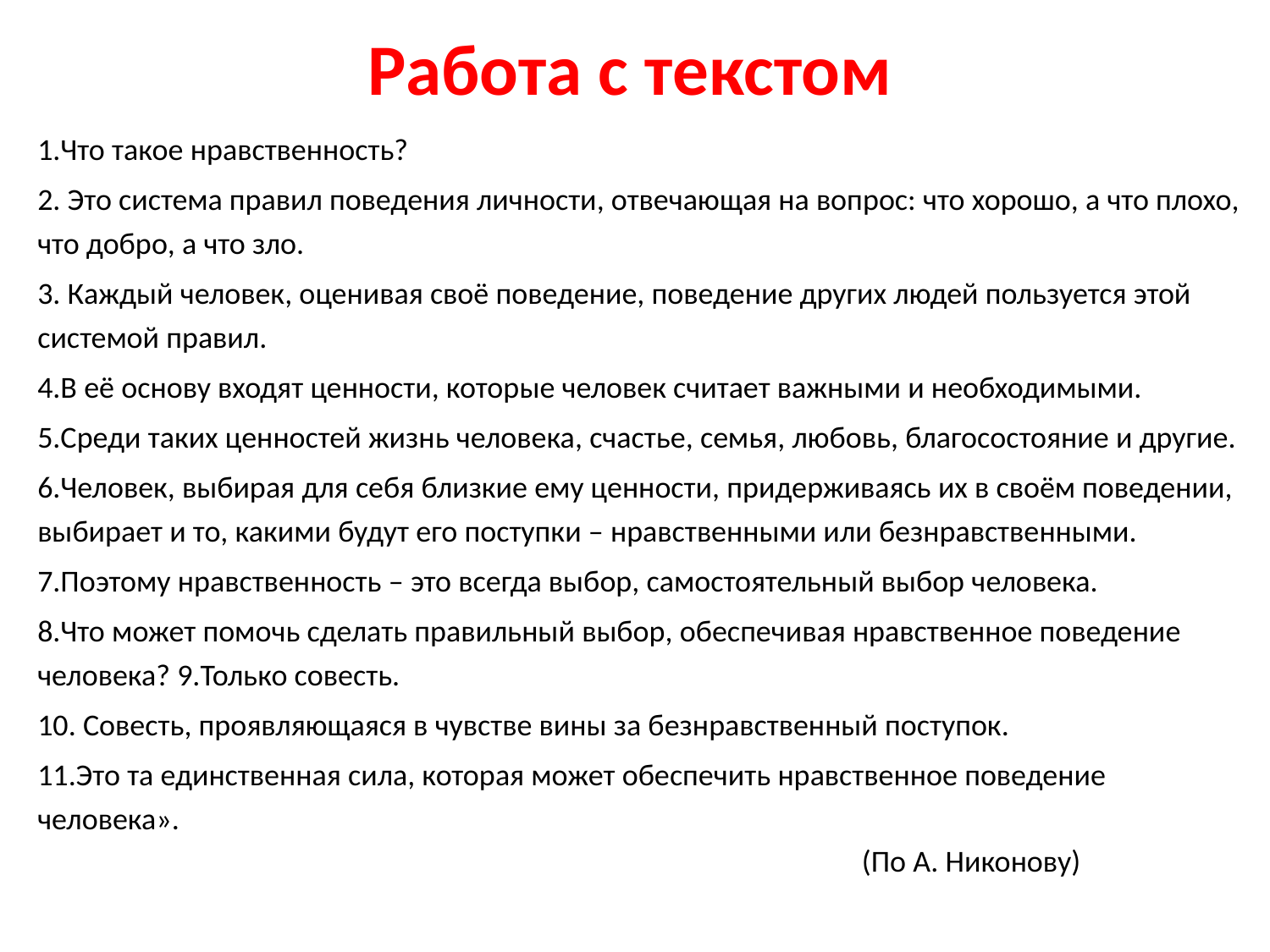

# Работа с текстом
1.Что такое нравственность?
2. Это система правил поведения личности, отвечающая на вопрос: что хорошо, а что плохо, что добро, а что зло.
3. Каждый человек, оценивая своё поведение, поведение других людей пользуется этой системой правил.
4.В её основу входят ценности, которые человек считает важными и необходимыми.
5.Среди таких ценностей жизнь человека, счастье, семья, любовь, благосостояние и другие.
6.Человек, выбирая для себя близкие ему ценности, придерживаясь их в своём поведении, выбирает и то, какими будут его поступки – нравственными или безнравственными.
7.Поэтому нравственность – это всегда выбор, самостоятельный выбор человека.
8.Что может помочь сделать правильный выбор, обеспечивая нравственное поведение человека? 9.Только совесть.
10. Совесть, проявляющаяся в чувстве вины за безнравственный поступок.
11.Это та единственная сила, которая может обеспечить нравственное поведение человека».
                                                                                                                      (По А. Никонову)